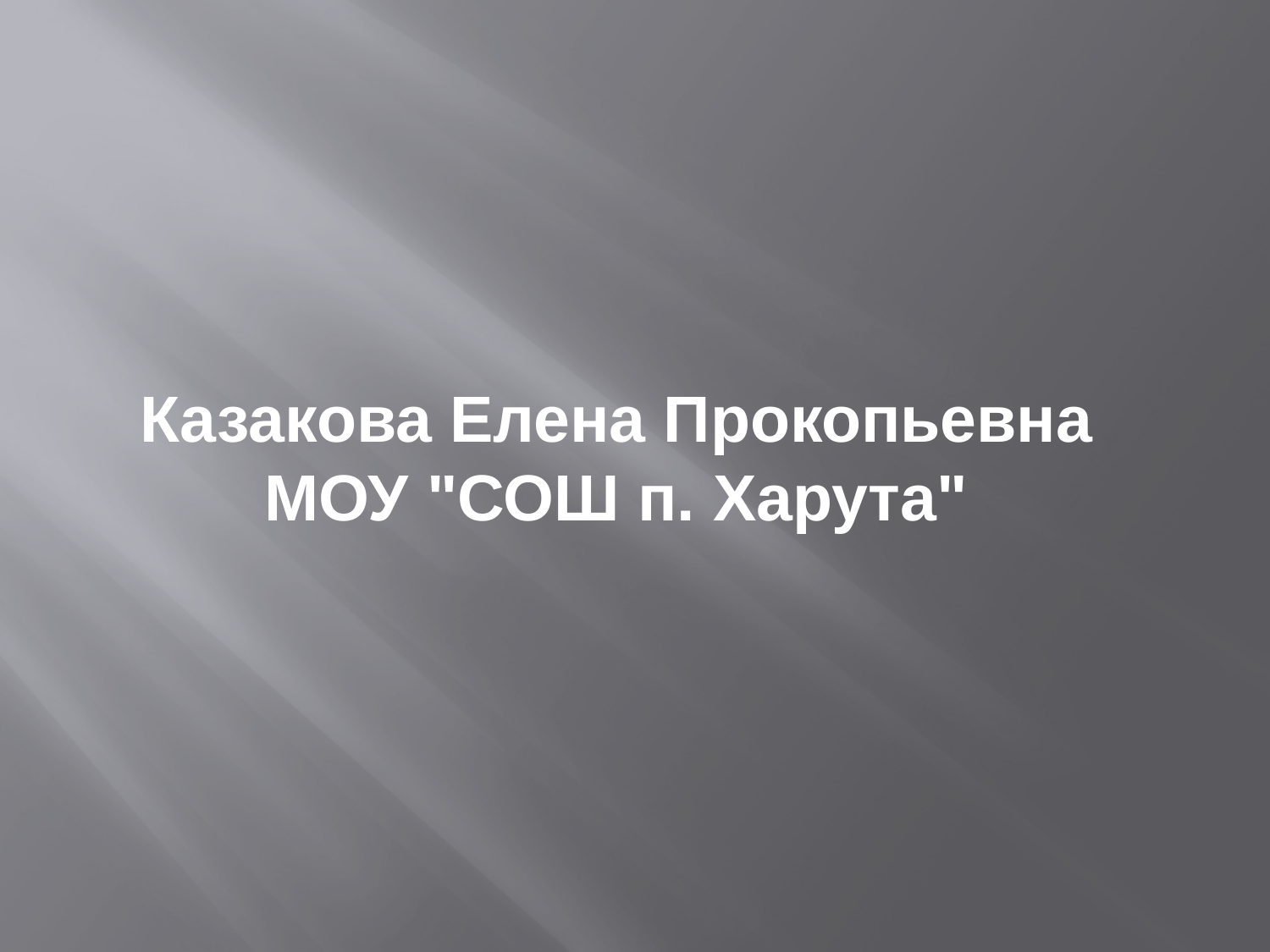

Казакова Елена Прокопьевна
МОУ "СОШ п. Харута"